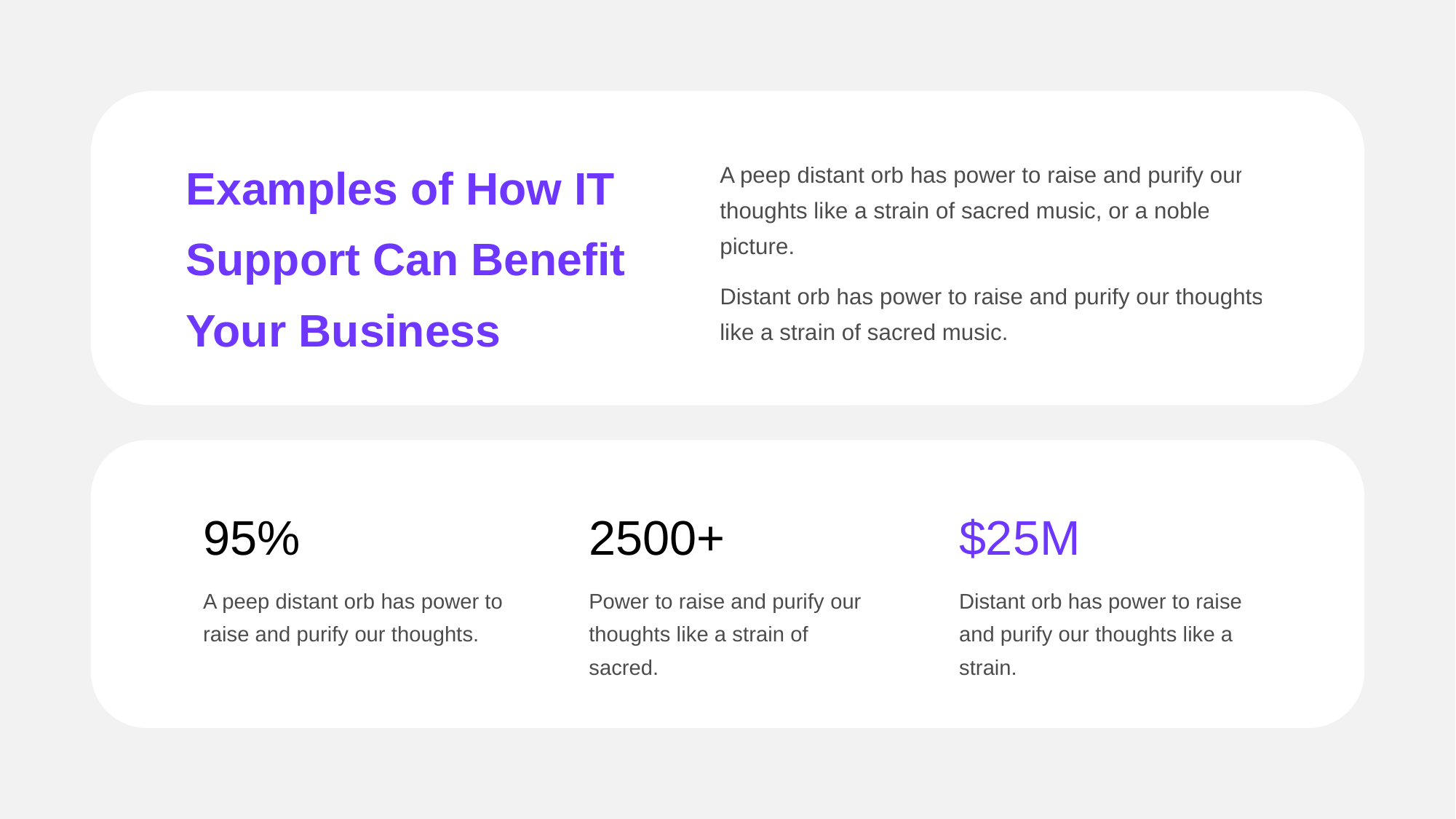

A peep distant orb has power to raise and purify our thoughts like a strain of sacred music, or a noble picture.
Distant orb has power to raise and purify our thoughts like a strain of sacred music.
Examples of How IT Support Can Benefit Your Business

95%
A peep distant orb has power to raise and purify our thoughts.
2500+
Power to raise and purify our thoughts like a strain of sacred.
$25M
Distant orb has power to raise and purify our thoughts like a strain.